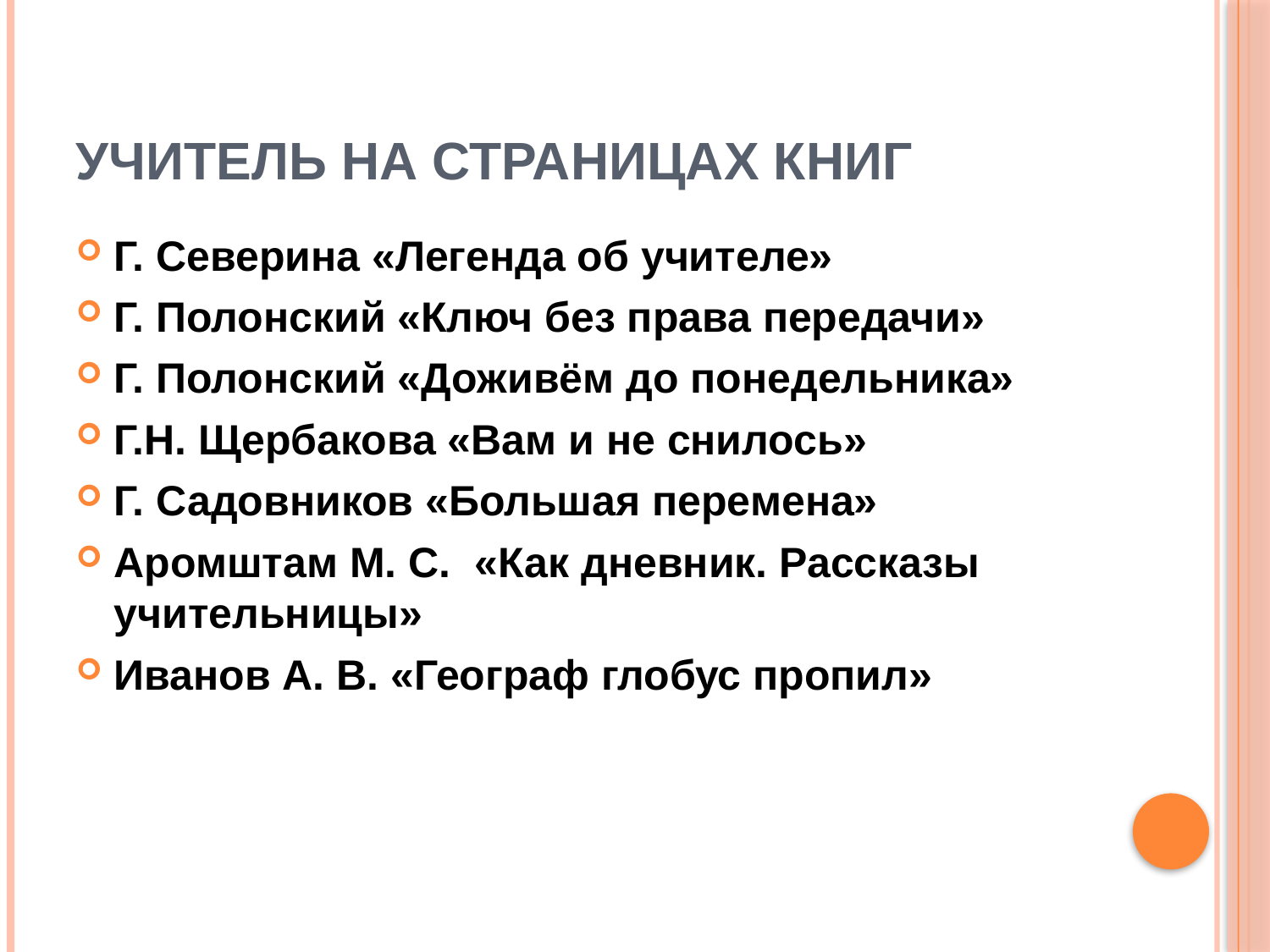

# Учитель на страницах книг
Г. Северина «Легенда об учителе»
Г. Полонский «Ключ без права передачи»
Г. Полонский «Доживём до понедельника»
Г.Н. Щербакова «Вам и не снилось»
Г. Садовников «Большая перемена»
Аромштам М. С.  «Как дневник. Рассказы учительницы»
Иванов А. В. «Географ глобус пропил»